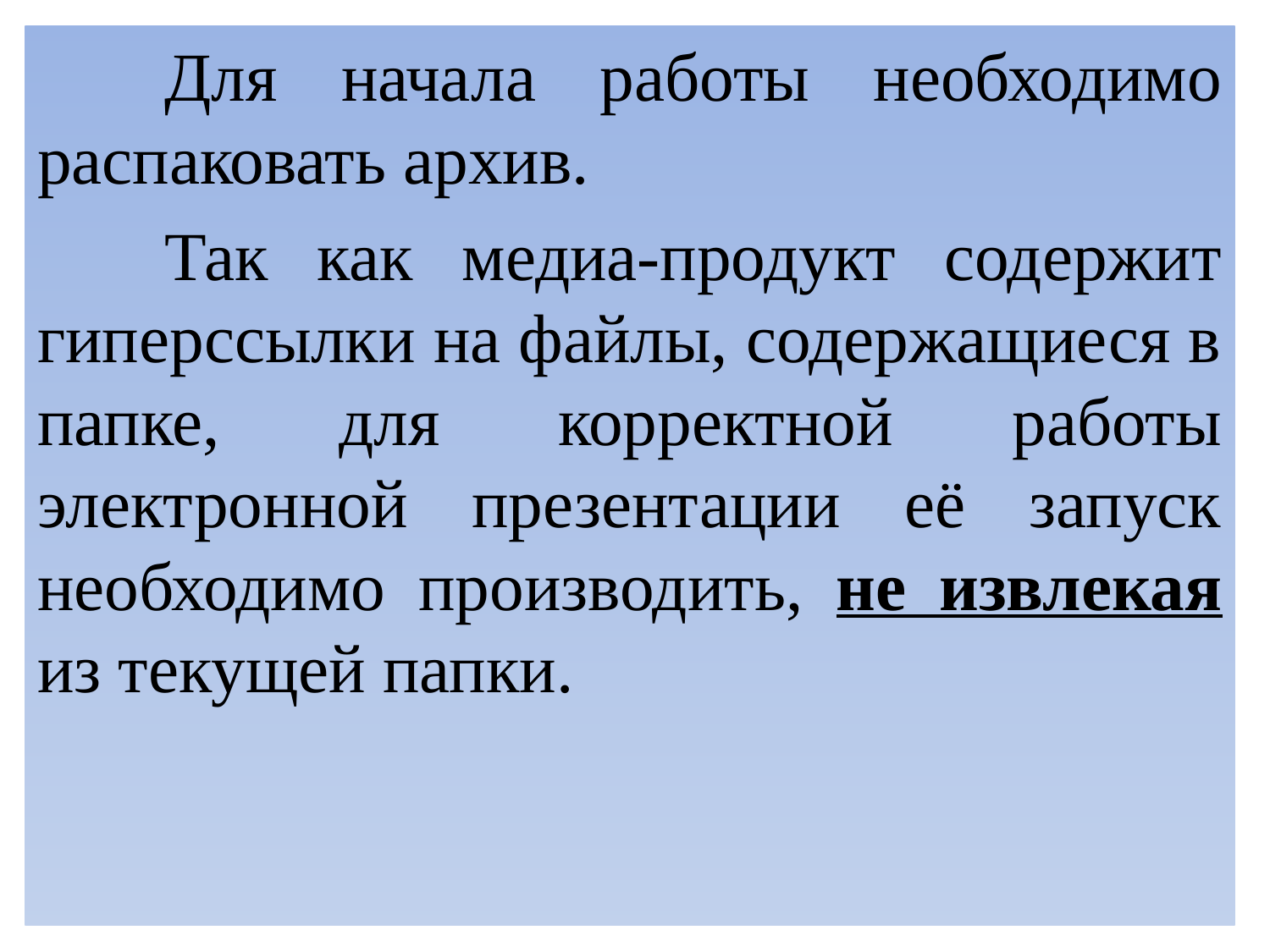

Для начала работы необходимо распаковать архив.
	Так как медиа-продукт содержит гиперссылки на файлы, содержащиеся в папке, для корректной работы электронной презентации её запуск необходимо производить, не извлекая из текущей папки.

#